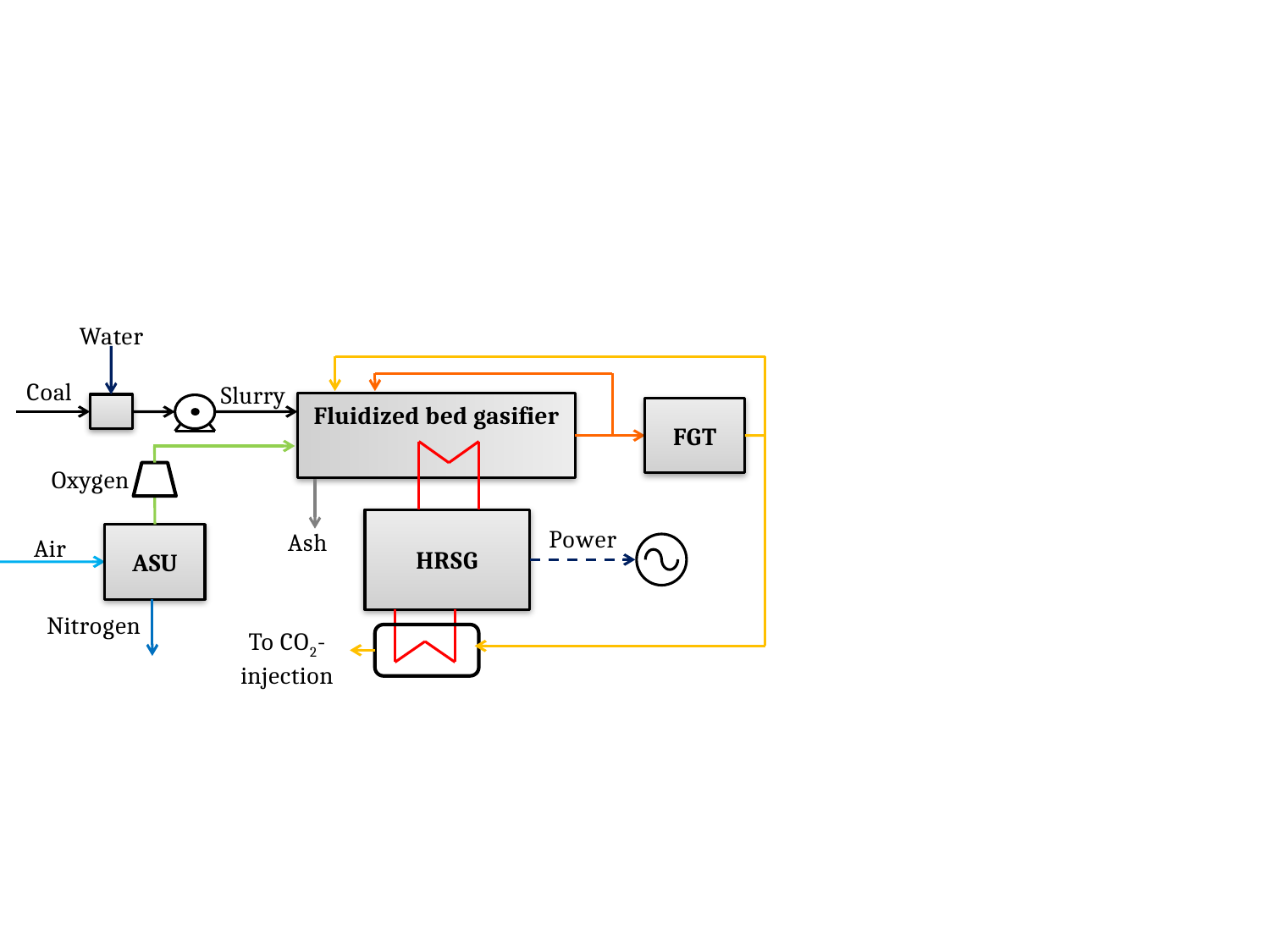

Fluidized bed gasifier
Water
Coal
Slurry

FGT
Oxygen

HRSG
Power

Ash
ASU
Air
Nitrogen
To CO2-injection